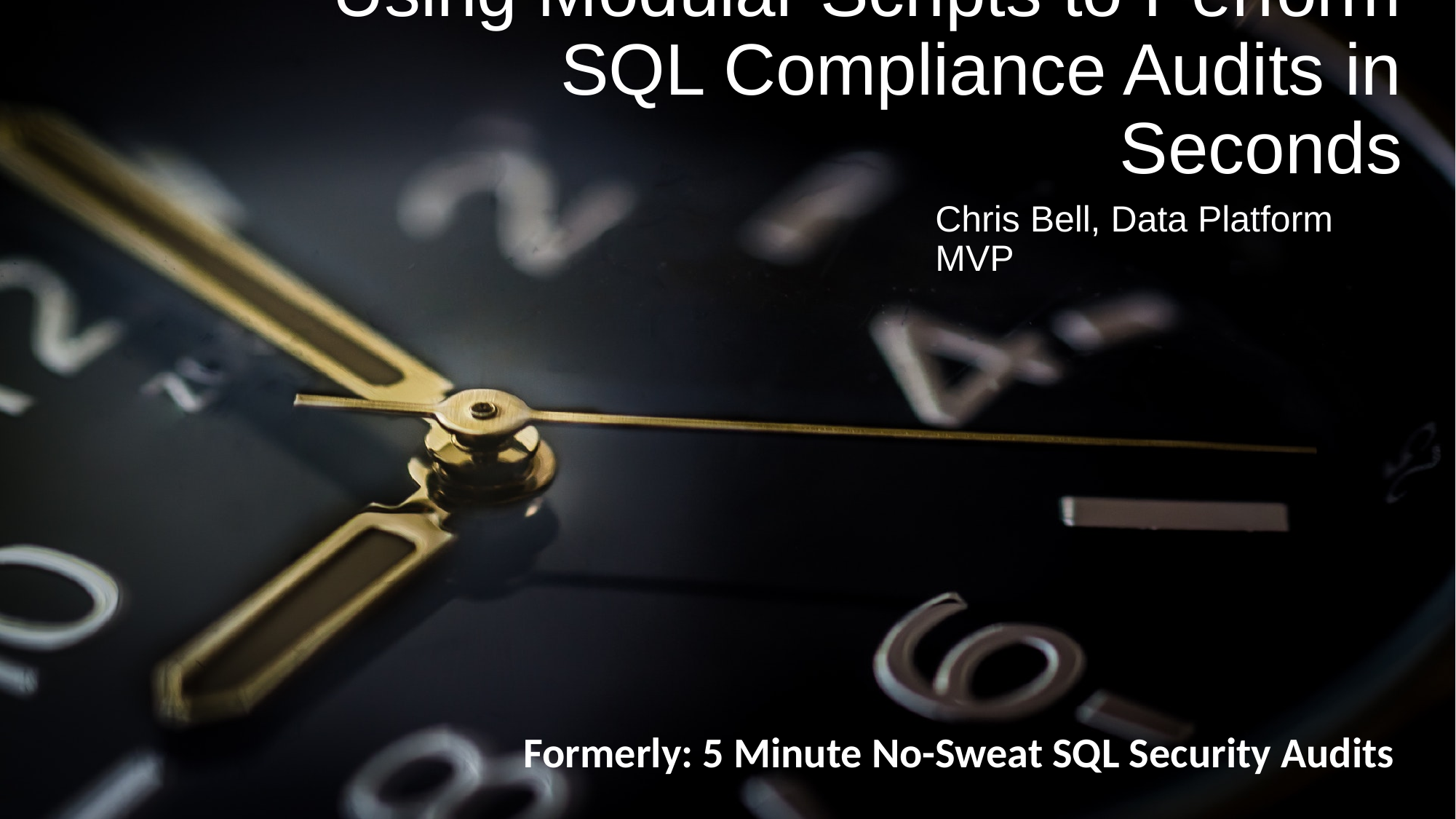

# Using Modular Scripts to Perform SQL Compliance Audits in Seconds
Chris Bell, Data Platform MVP
Formerly: 5 Minute No-Sweat SQL Security Audits